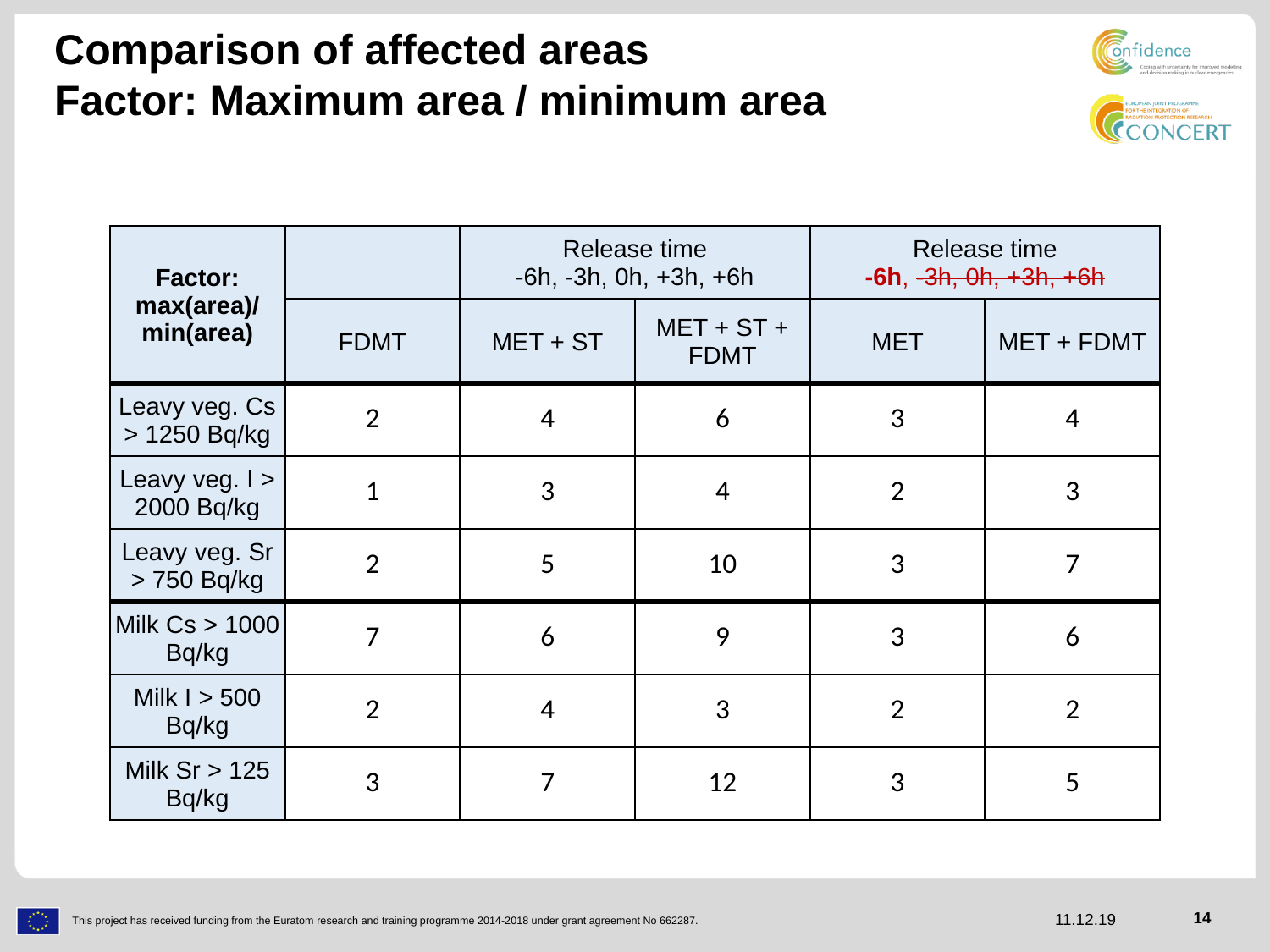

# Comparison of affected areas Factor: Maximum area / minimum area
| Factor: max(area)/ min(area) |  | Release time -6h, -3h, 0h, +3h, +6h |  | Release time -6h, -3h, 0h, +3h, +6h |  |
| --- | --- | --- | --- | --- | --- |
|  | FDMT | MET + ST | MET + ST + FDMT | MET | MET + FDMT |
| Leavy veg. Cs > 1250 Bq/kg | 2 | 4 | 6 | 3 | 4 |
| Leavy veg. I > 2000 Bq/kg | 1 | 3 | 4 | 2 | 3 |
| Leavy veg. Sr > 750 Bq/kg | 2 | 5 | 10 | 3 | 7 |
| Milk Cs > 1000 Bq/kg | 7 | 6 | 9 | 3 | 6 |
| Milk I > 500 Bq/kg | 2 | 4 | 3 | 2 | 2 |
| Milk Sr > 125 Bq/kg | 3 | 7 | 12 | 3 | 5 |